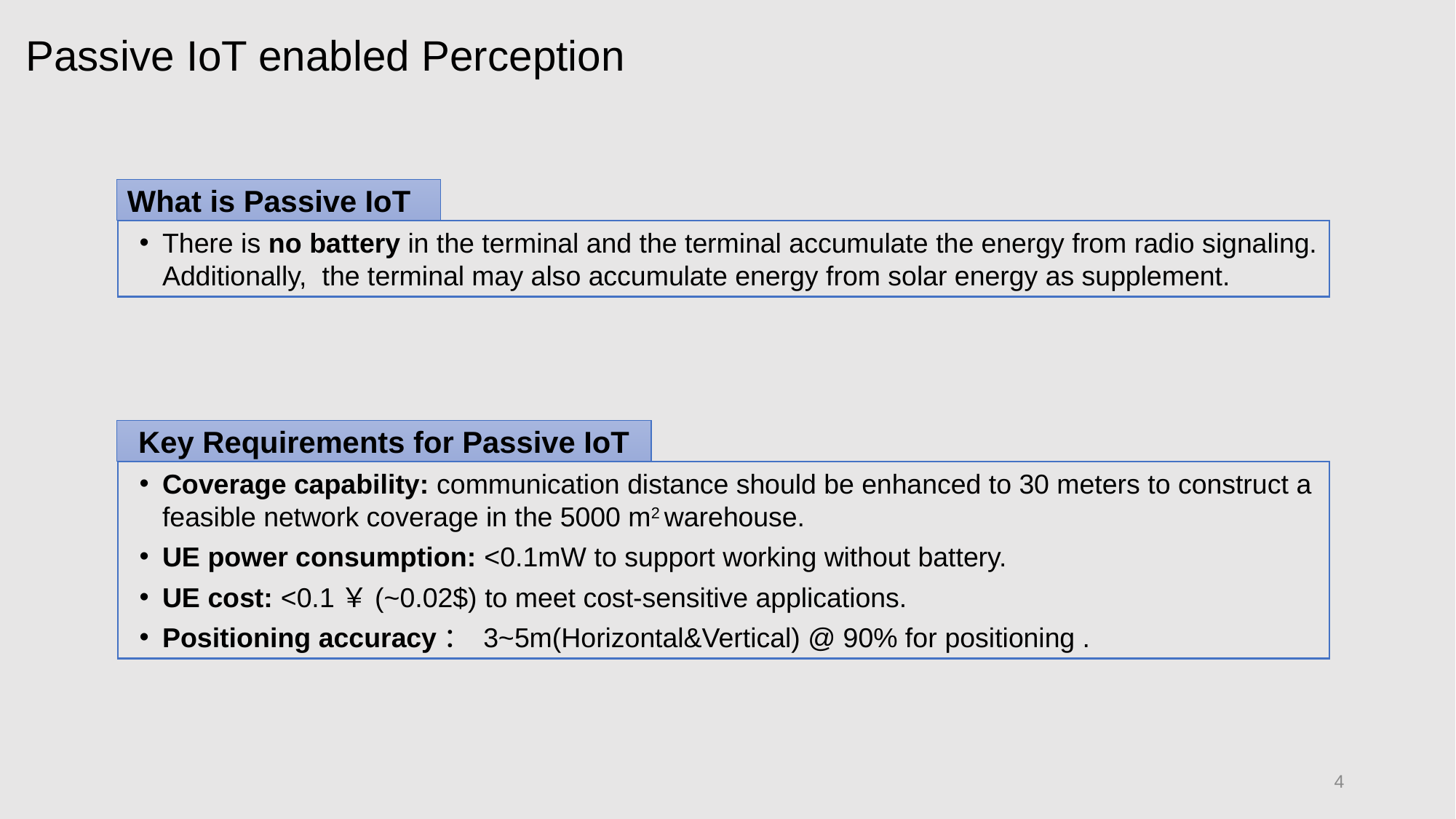

Passive IoT enabled Perception
What is Passive IoT
There is no battery in the terminal and the terminal accumulate the energy from radio signaling. Additionally,  the terminal may also accumulate energy from solar energy as supplement.
Key Requirements for Passive IoT
Coverage capability: communication distance should be enhanced to 30 meters to construct a feasible network coverage in the 5000 m2 warehouse.
UE power consumption: <0.1mW to support working without battery.
UE cost: <0.1￥(~0.02$) to meet cost-sensitive applications.
Positioning accuracy： 3~5m(Horizontal&Vertical) @ 90% for positioning .
4